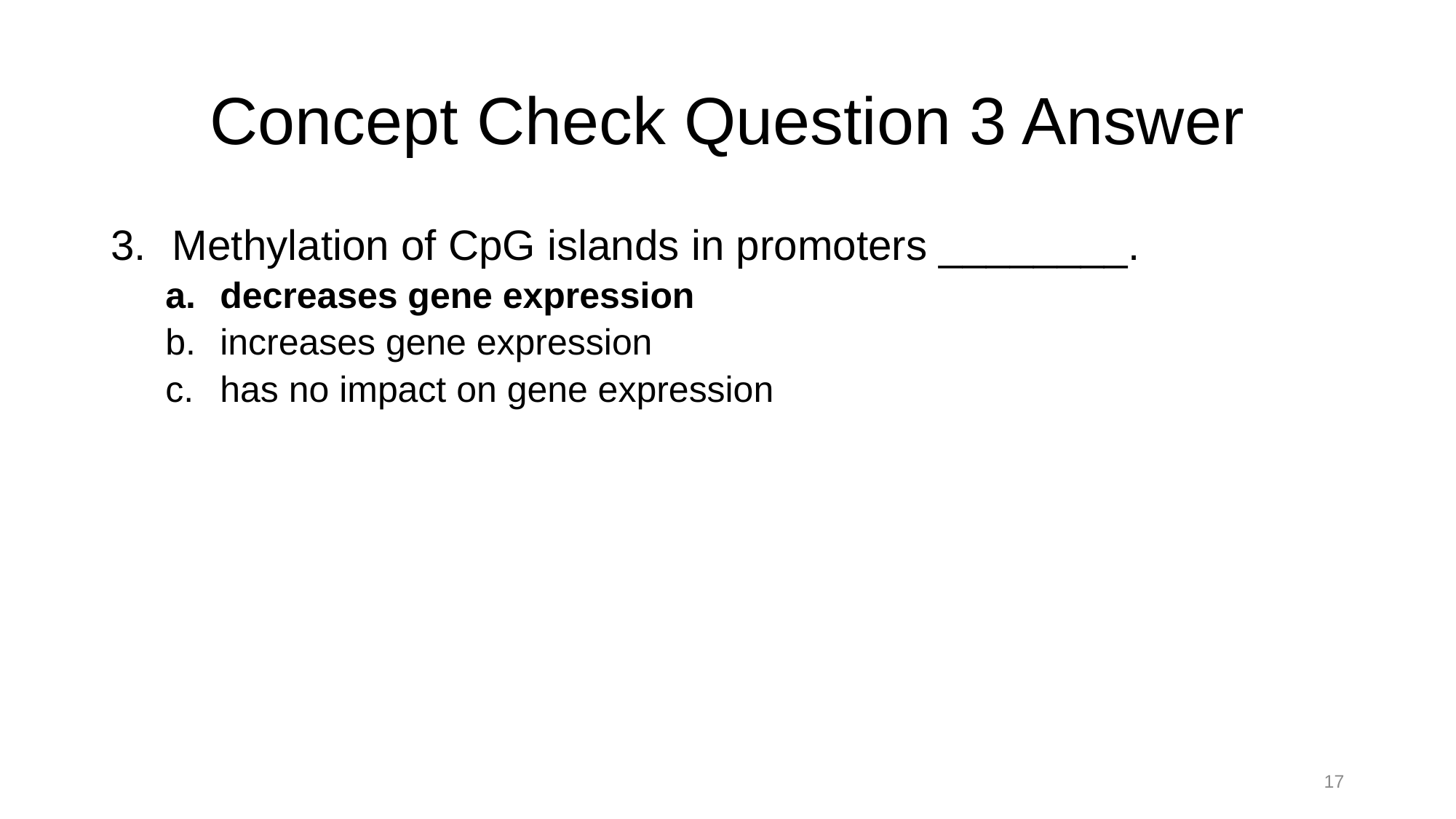

# Concept Check Question 3 Answer
Methylation of CpG islands in promoters ________.
decreases gene expression
increases gene expression
has no impact on gene expression
17